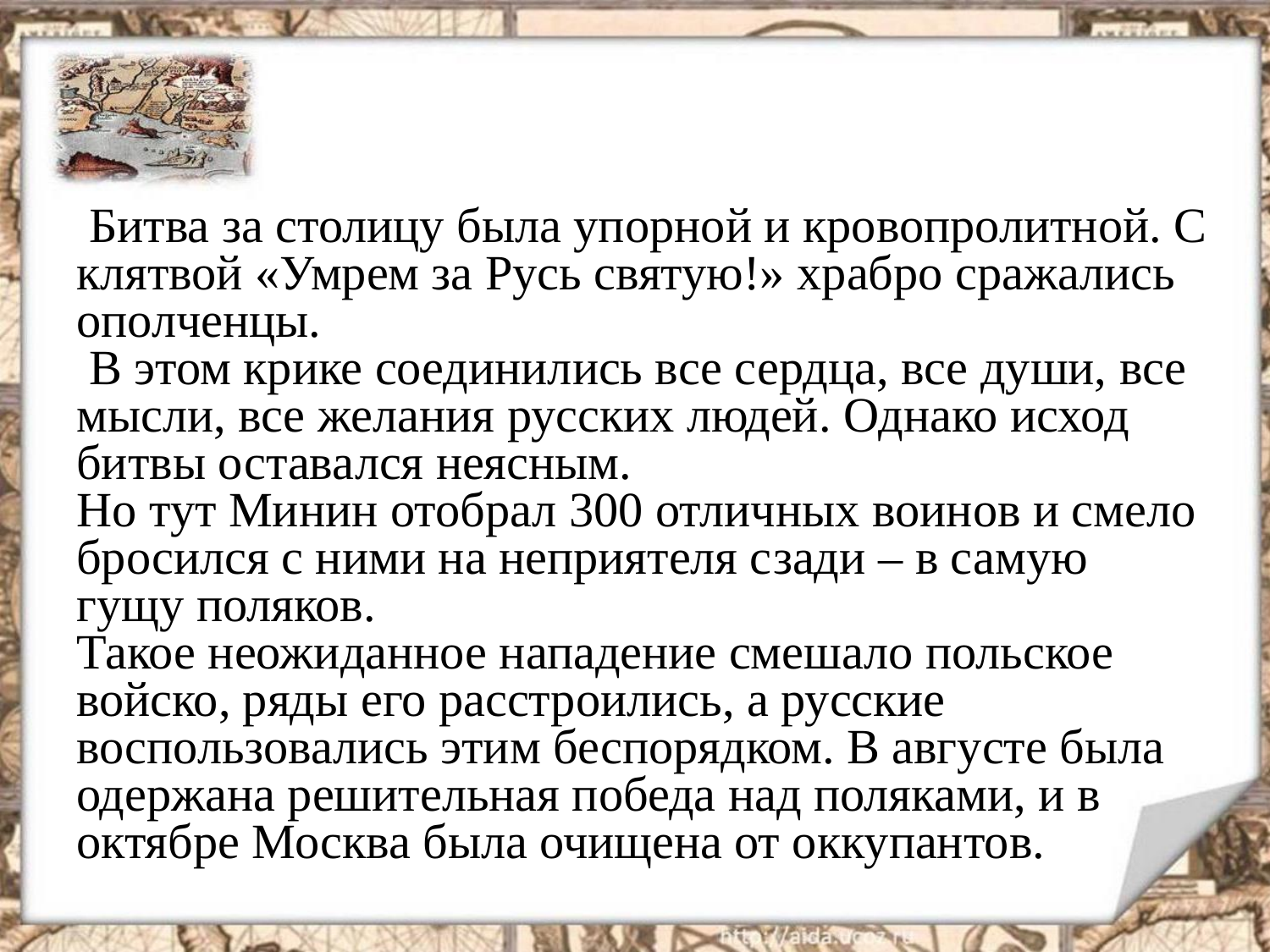

Битва за столицу была упорной и кровопролитной. С клятвой «Умрем за Русь святую!» храбро сражались ополченцы.
   В этом крике соединились все сердца, все души, все мысли, все желания русских людей. Однако исход битвы оставался неясным.
  Но тут Минин отобрал 300 отличных воинов и смело бросился с ними на неприятеля сзади – в самую гущу поляков.
  Такое неожиданное нападение смешало польское войско, ряды его расстроились, а русские воспользовались этим беспорядком. В августе была одержана решительная победа над поляками, и в октябре Москва была очищена от оккупантов.